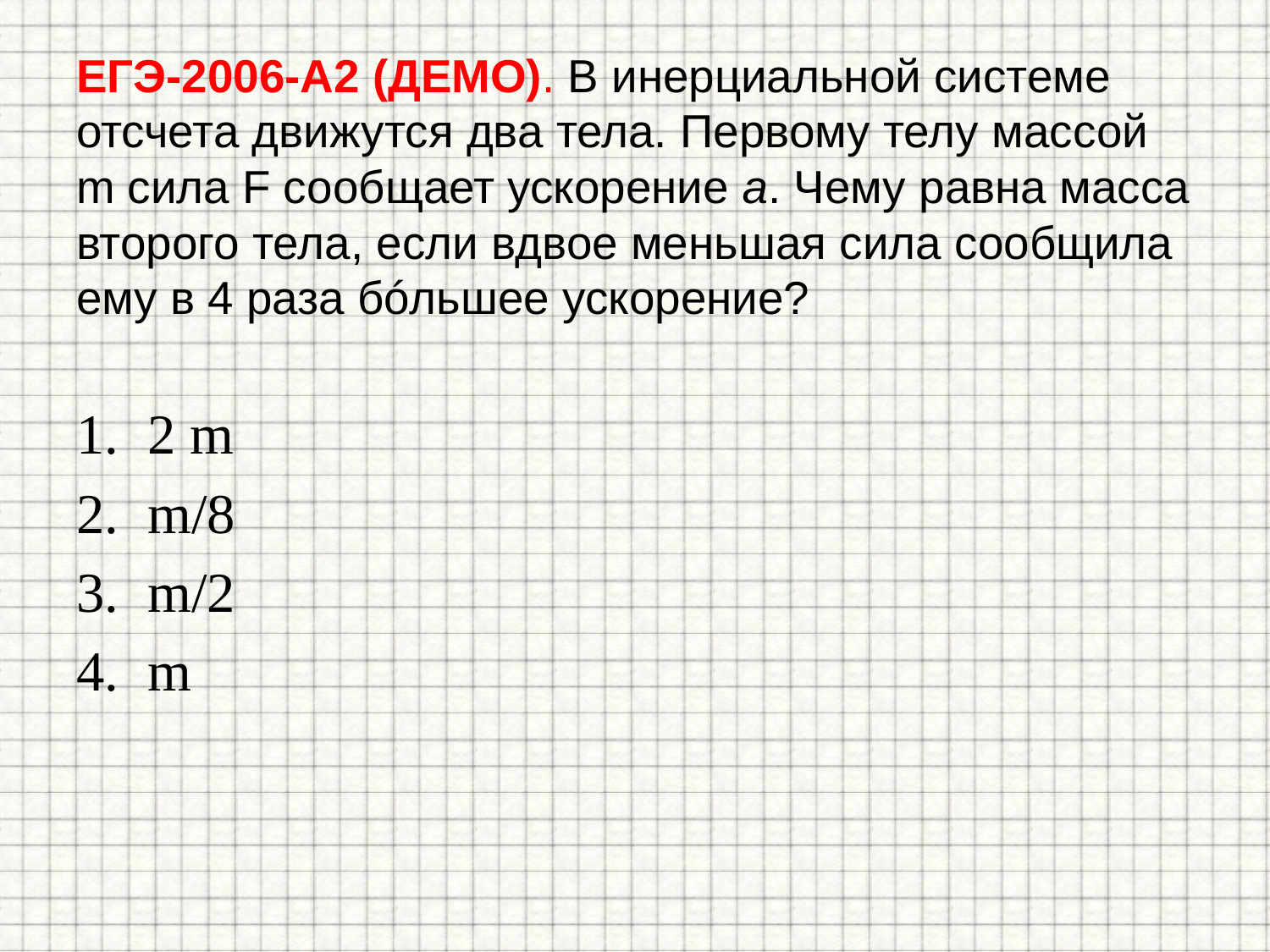

# ЕГЭ-2006-А2 (ДЕМО). В инерциальной системе отсчета движутся два тела. Первому телу массой m сила F сообщает ускорение a. Чему равна масса второго тела, если вдвое меньшая сила сообщила ему в 4 раза бóльшее ускорение?
2 m
m/8
m/2
m